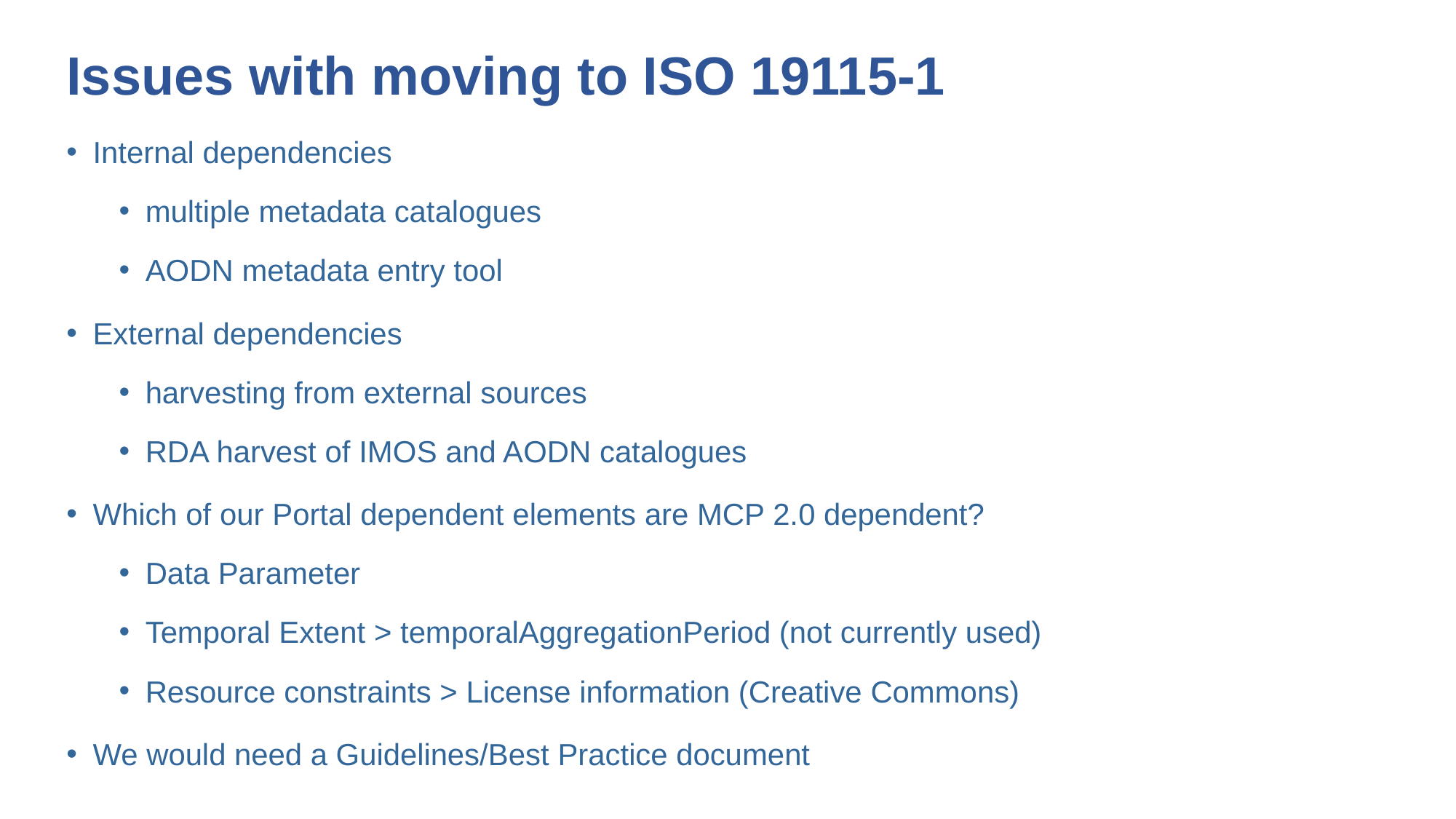

Issues with moving to ISO 19115-1
Internal dependencies
multiple metadata catalogues
AODN metadata entry tool
External dependencies
harvesting from external sources
RDA harvest of IMOS and AODN catalogues
Which of our Portal dependent elements are MCP 2.0 dependent?
Data Parameter
Temporal Extent > temporalAggregationPeriod (not currently used)
Resource constraints > License information (Creative Commons)
We would need a Guidelines/Best Practice document